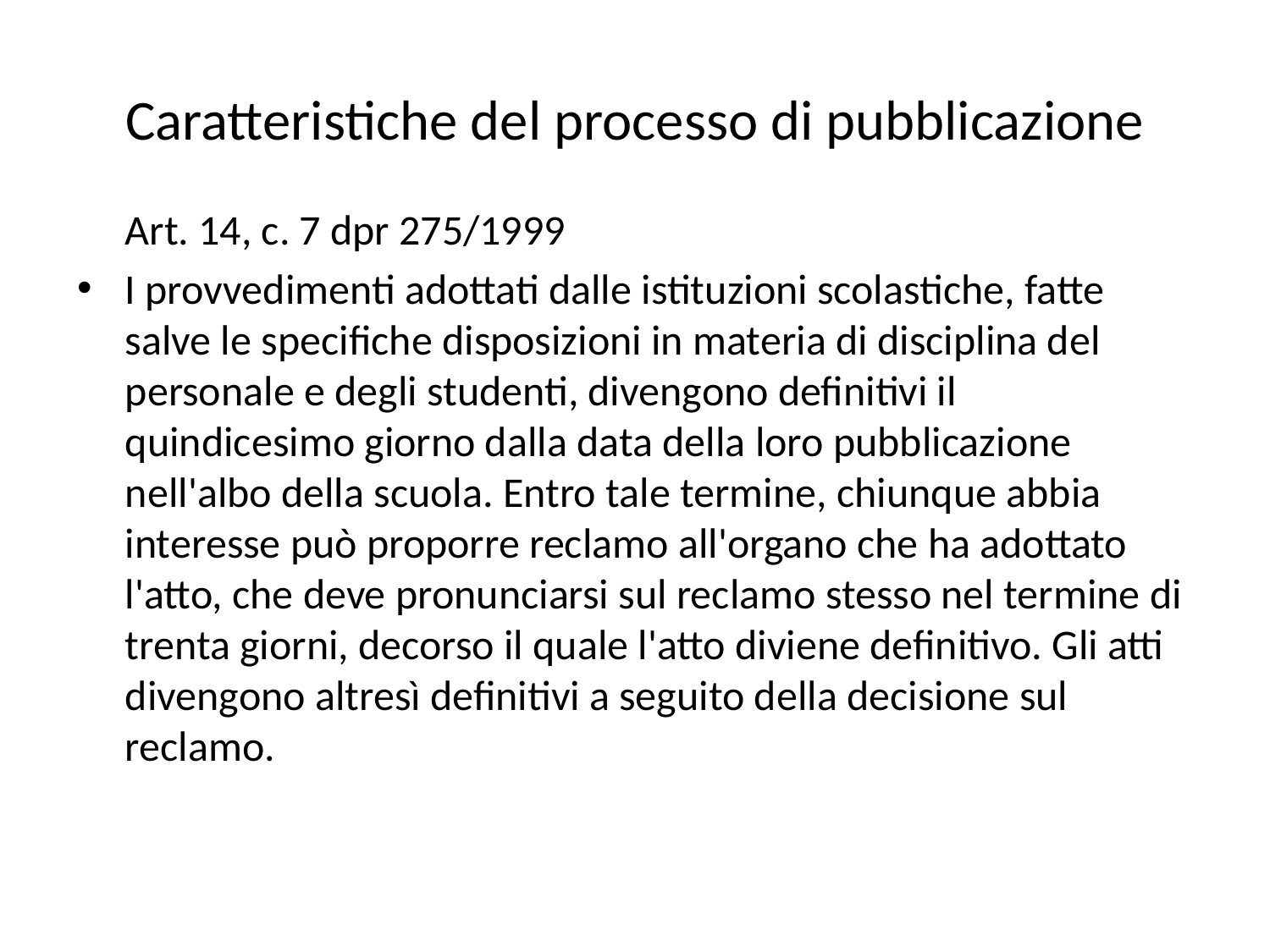

# Caratteristiche del processo di pubblicazione
     Art. 14, c. 7 dpr 275/1999
I provvedimenti adottati dalle istituzioni scolastiche, fatte salve le specifiche disposizioni in materia di disciplina del personale e degli studenti, divengono definitivi il quindicesimo giorno dalla data della loro pubblicazione nell'albo della scuola. Entro tale termine, chiunque abbia interesse può proporre reclamo all'organo che ha adottato l'atto, che deve pronunciarsi sul reclamo stesso nel termine di trenta giorni, decorso il quale l'atto diviene definitivo. Gli atti divengono altresì definitivi a seguito della decisione sul reclamo.